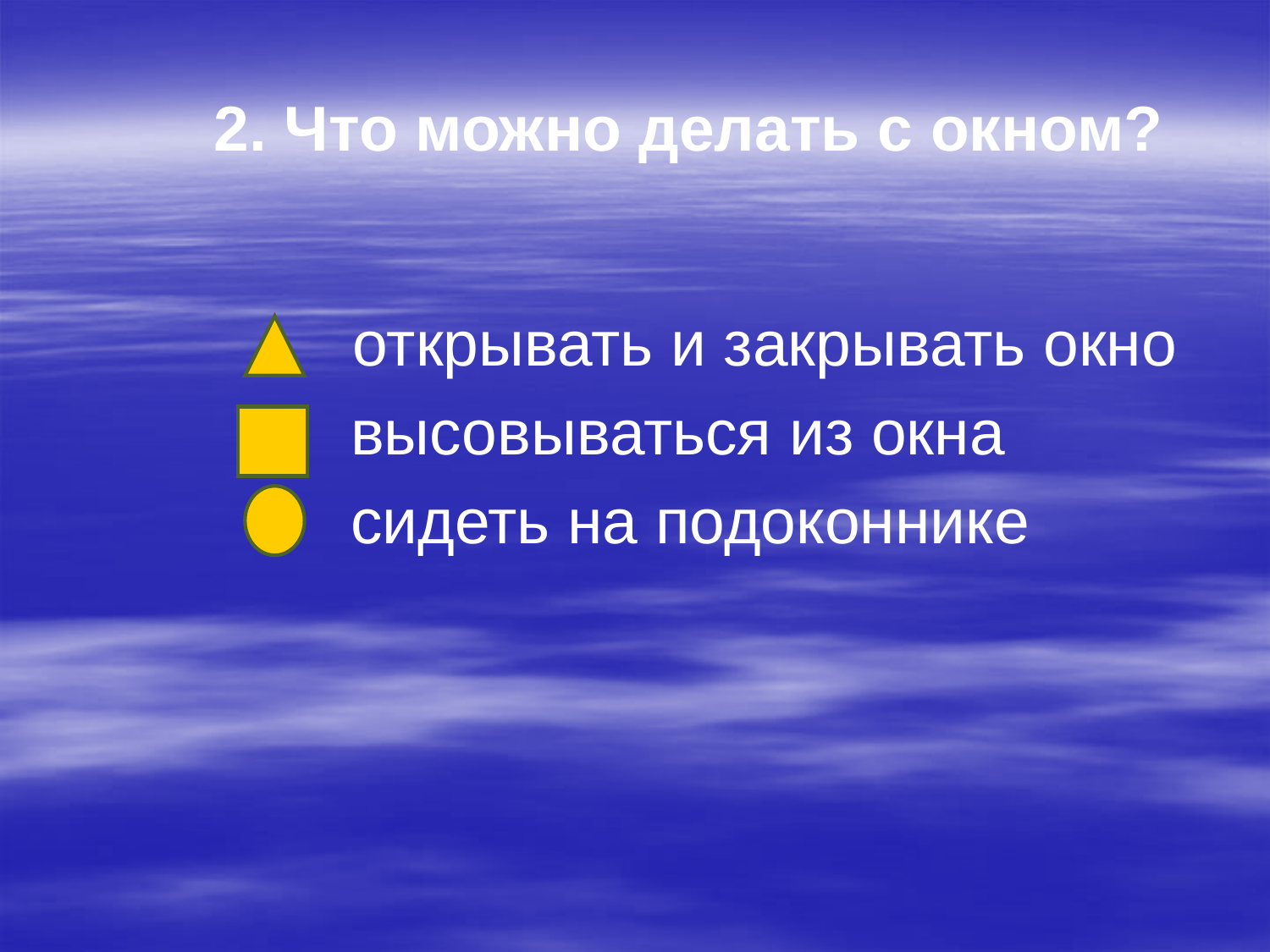

2. Что можно делать с окном?
        открывать и закрывать окно
       высовываться из окна
       сидеть на подоконнике